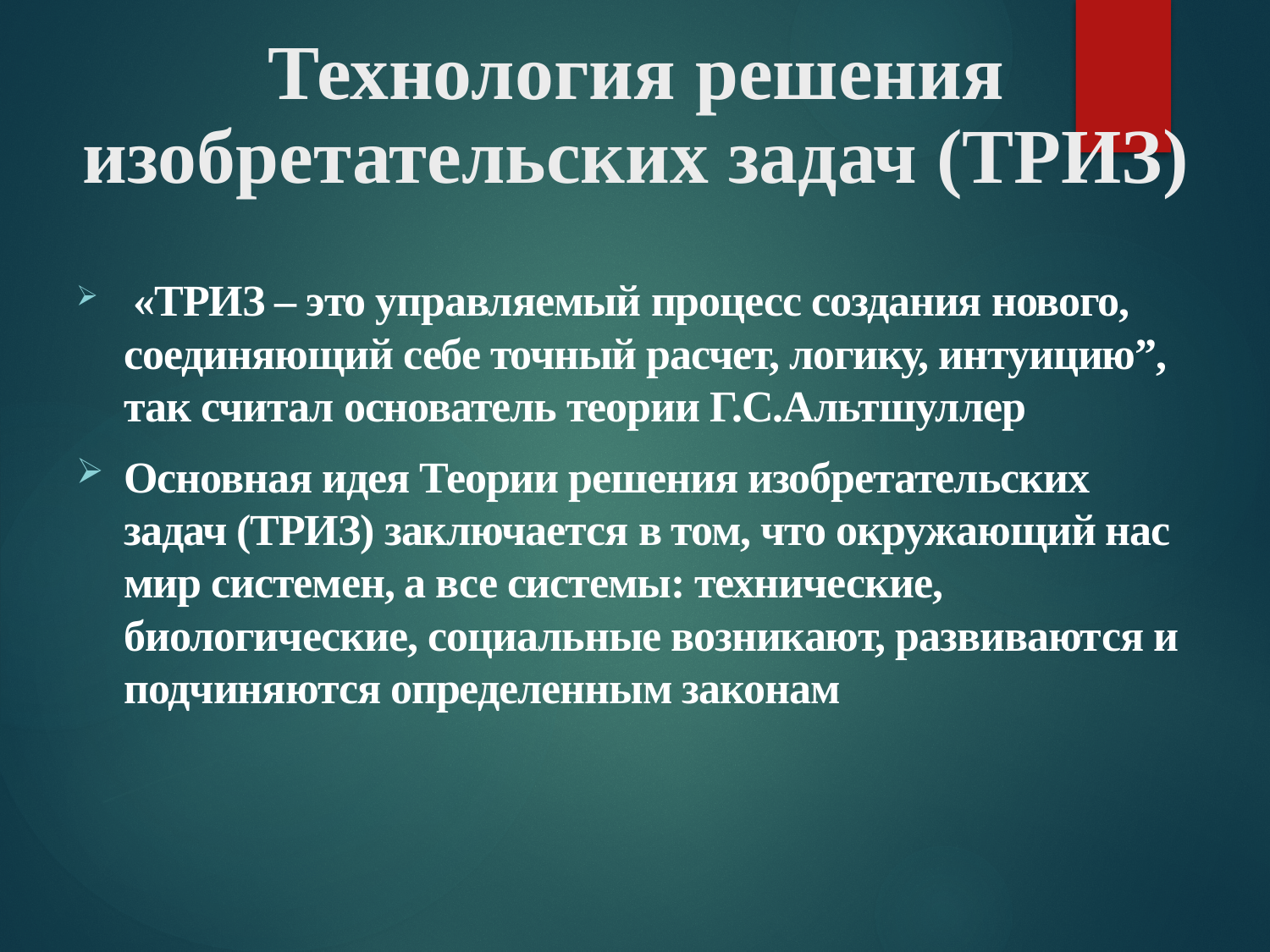

# Технология решения изобретательских задач (ТРИЗ)
 «ТРИЗ – это управляемый процесс создания нового, соединяющий себе точный расчет, логику, интуицию”, так считал основатель теории Г.С.Альтшуллер
Основная идея Теории решения изобретательских задач (ТРИЗ) заключается в том, что окружающий нас мир системен, а все системы: технические, биологические, социальные возникают, развиваются и подчиняются определенным законам